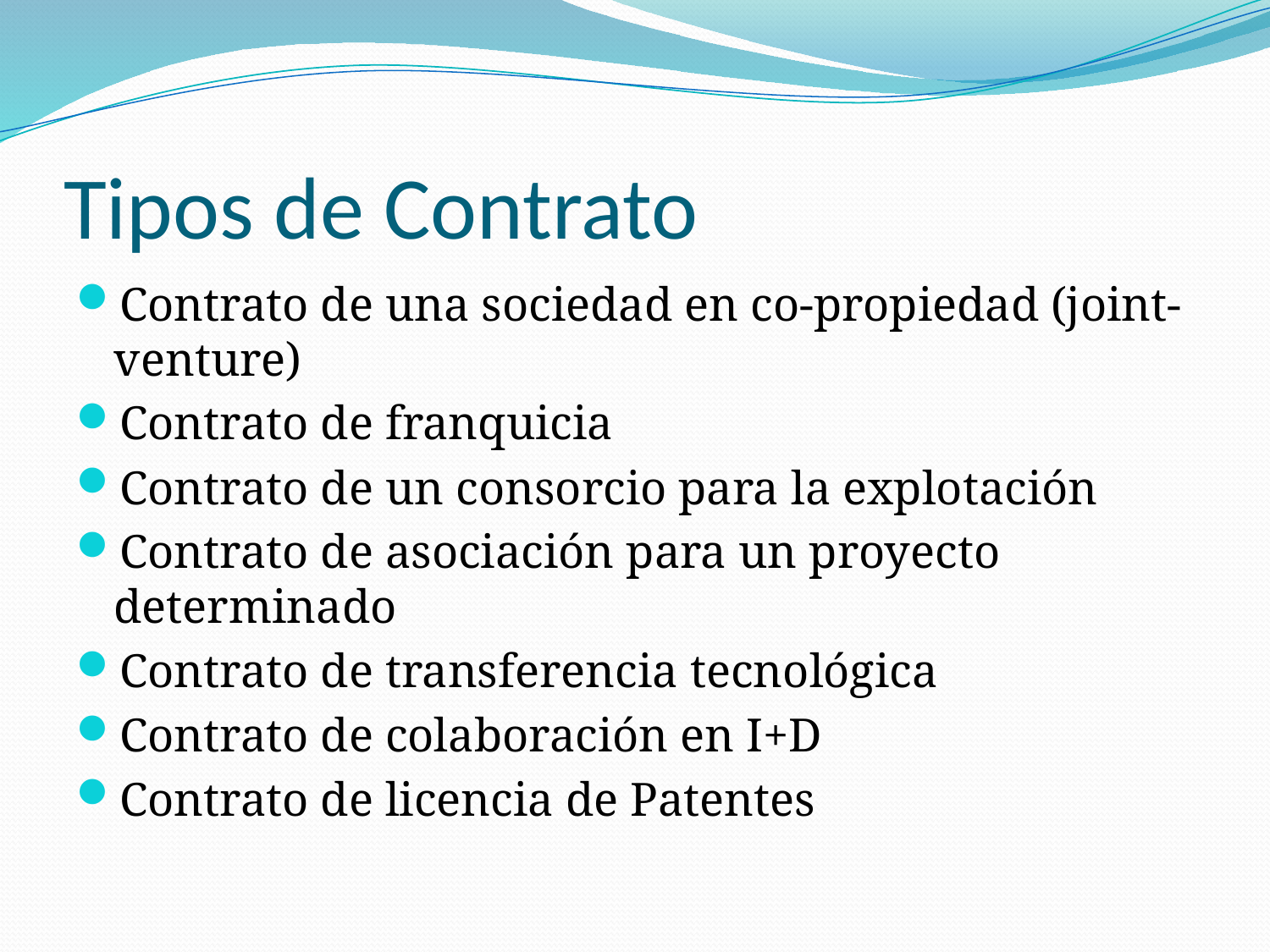

# Tipos de Contrato
Contrato de una sociedad en co-propiedad (joint-venture)
Contrato de franquicia
Contrato de un consorcio para la explotación
Contrato de asociación para un proyecto determinado
Contrato de transferencia tecnológica
Contrato de colaboración en I+D
Contrato de licencia de Patentes